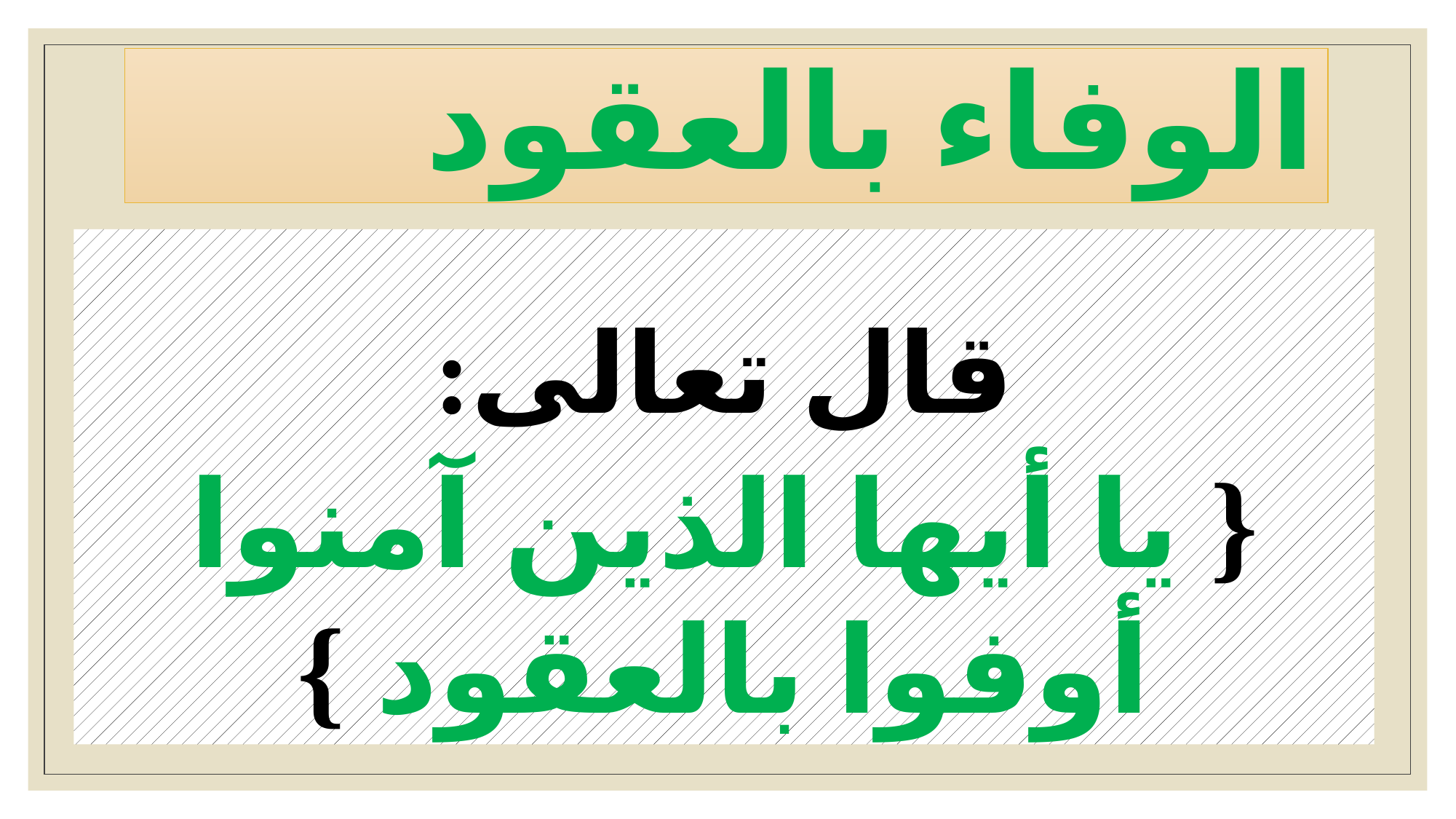

# الوفاء بالعقود

قال تعالى:
{ يا أيها الذين آمنوا أوفوا بالعقود }